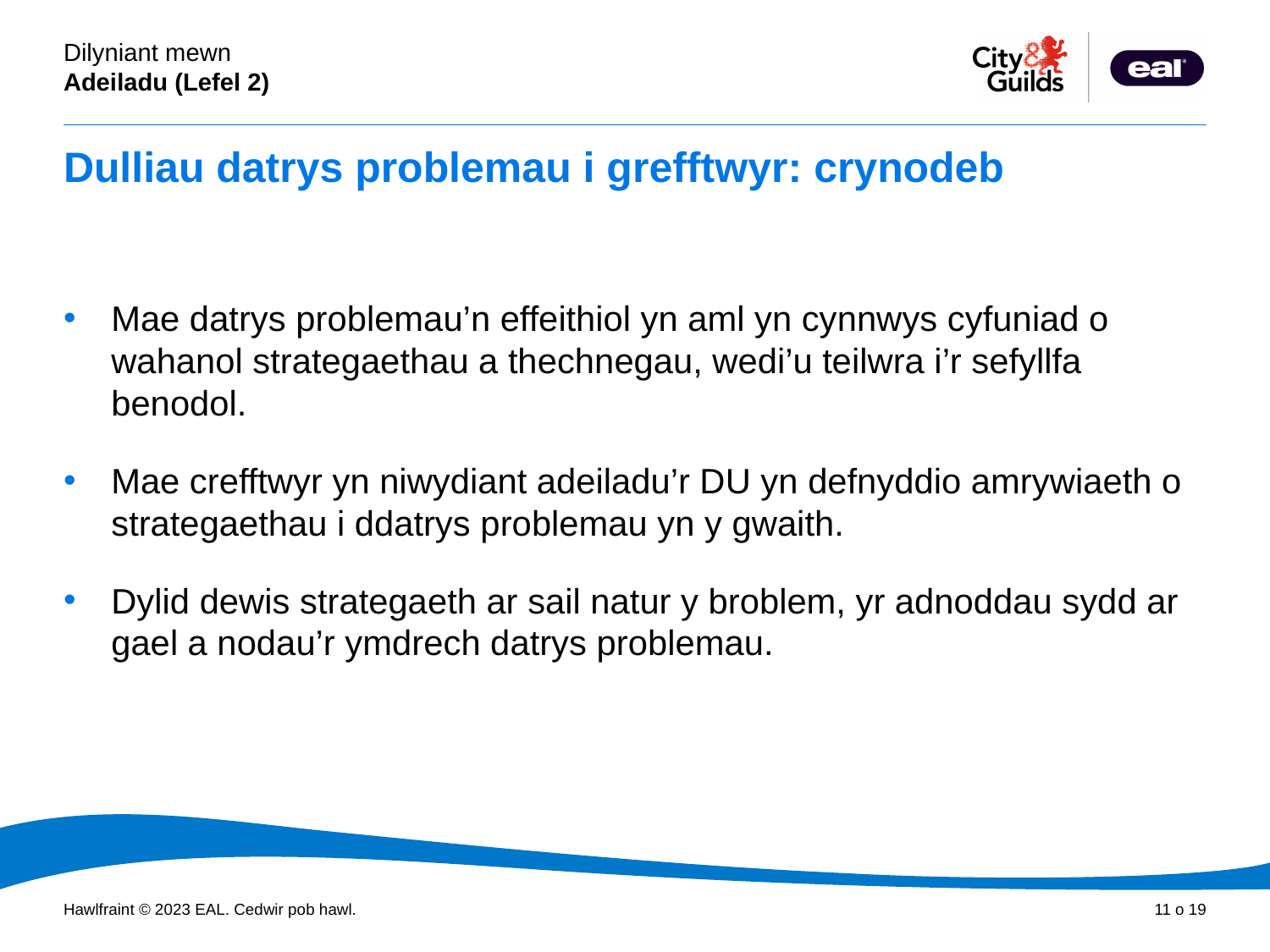

# Dulliau datrys problemau i grefftwyr: crynodeb
Mae datrys problemau’n effeithiol yn aml yn cynnwys cyfuniad o wahanol strategaethau a thechnegau, wedi’u teilwra i’r sefyllfa benodol.
Mae crefftwyr yn niwydiant adeiladu’r DU yn defnyddio amrywiaeth o strategaethau i ddatrys problemau yn y gwaith.
Dylid dewis strategaeth ar sail natur y broblem, yr adnoddau sydd ar gael a nodau’r ymdrech datrys problemau.